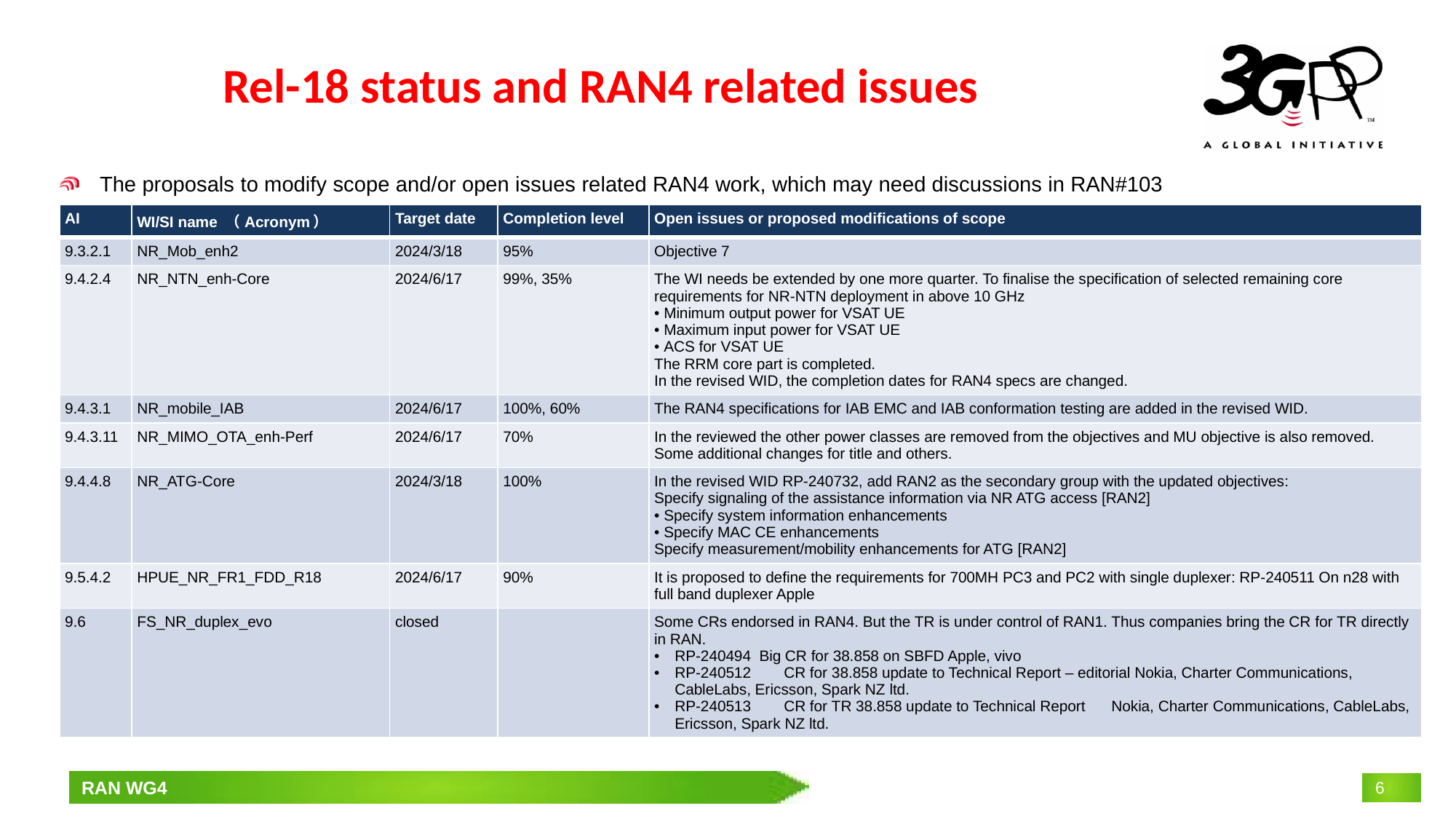

# Rel-18 status and RAN4 related issues
The proposals to modify scope and/or open issues related RAN4 work, which may need discussions in RAN#103
| AI | WI/SI name （Acronym） | Target date | Completion level | Open issues or proposed modifications of scope |
| --- | --- | --- | --- | --- |
| 9.3.2.1 | NR\_Mob\_enh2 | 2024/3/18 | 95% | Objective 7 |
| 9.4.2.4 | NR\_NTN\_enh-Core | 2024/6/17 | 99%, 35% | The WI needs be extended by one more quarter. To finalise the specification of selected remaining core requirements for NR-NTN deployment in above 10 GHz • Minimum output power for VSAT UE • Maximum input power for VSAT UE • ACS for VSAT UE The RRM core part is completed. In the revised WID, the completion dates for RAN4 specs are changed. |
| 9.4.3.1 | NR\_mobile\_IAB | 2024/6/17 | 100%, 60% | The RAN4 specifications for IAB EMC and IAB conformation testing are added in the revised WID. |
| 9.4.3.11 | NR\_MIMO\_OTA\_enh-Perf | 2024/6/17 | 70% | In the reviewed the other power classes are removed from the objectives and MU objective is also removed. Some additional changes for title and others. |
| 9.4.4.8 | NR\_ATG-Core | 2024/3/18 | 100% | In the revised WID RP-240732, add RAN2 as the secondary group with the updated objectives: Specify signaling of the assistance information via NR ATG access [RAN2] • Specify system information enhancements • Specify MAC CE enhancements Specify measurement/mobility enhancements for ATG [RAN2] |
| 9.5.4.2 | HPUE\_NR\_FR1\_FDD\_R18 | 2024/6/17 | 90% | It is proposed to define the requirements for 700MH PC3 and PC2 with single duplexer: RP-240511 On n28 with full band duplexer Apple |
| 9.6 | FS\_NR\_duplex\_evo | closed |  | Some CRs endorsed in RAN4. But the TR is under control of RAN1. Thus companies bring the CR for TR directly in RAN. RP-240494 Big CR for 38.858 on SBFD Apple, vivo RP-240512 CR for 38.858 update to Technical Report – editorial Nokia, Charter Communications, CableLabs, Ericsson, Spark NZ ltd. RP-240513 CR for TR 38.858 update to Technical Report Nokia, Charter Communications, CableLabs, Ericsson, Spark NZ ltd. |